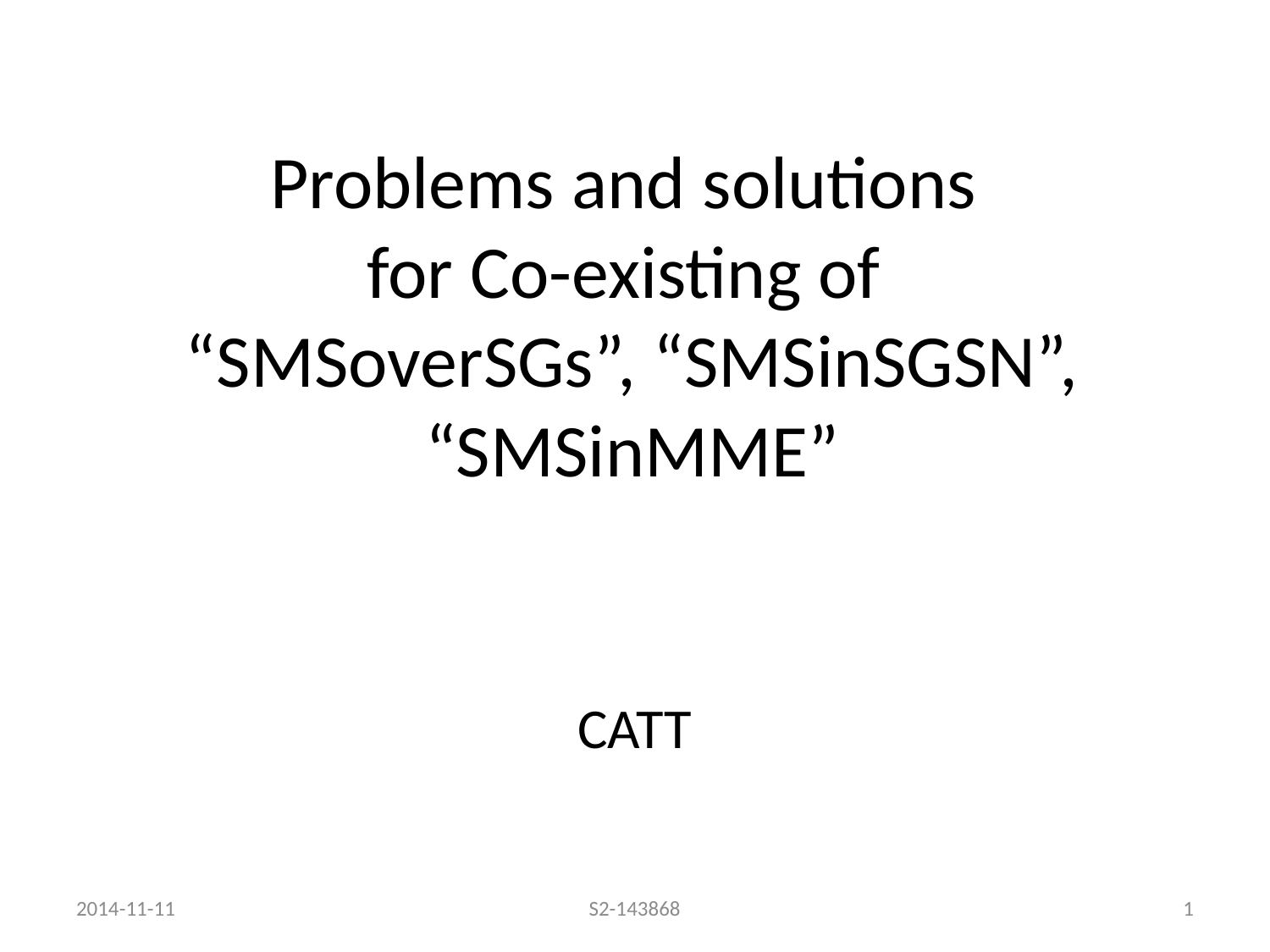

# Problems and solutions for Co-existing of “SMSoverSGs”, “SMSinSGSN”, “SMSinMME”
CATT
2014-11-11
S2-143868
1